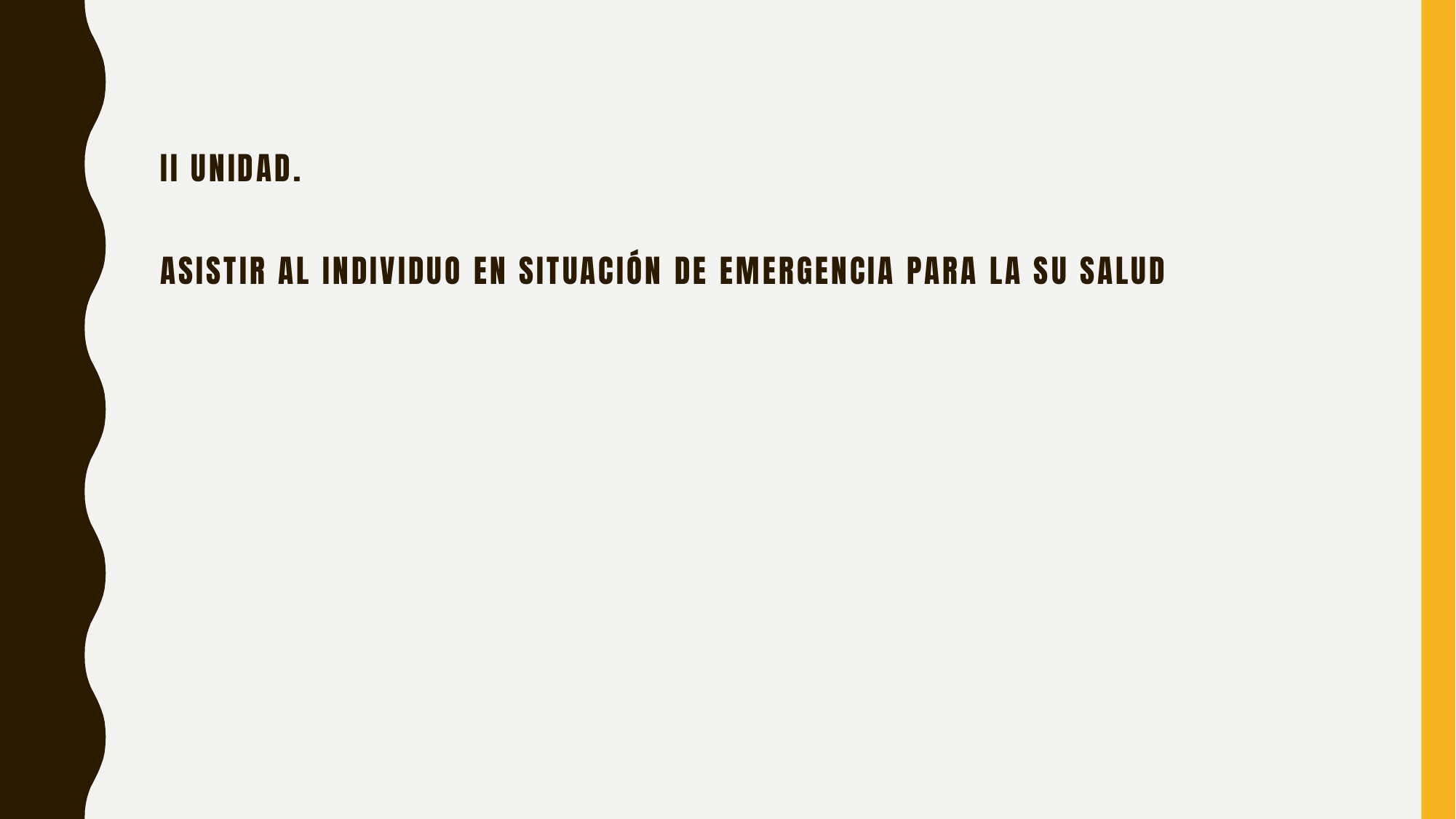

# Ii unidad. Asistir al individuo en situación de emergencia para la su salud